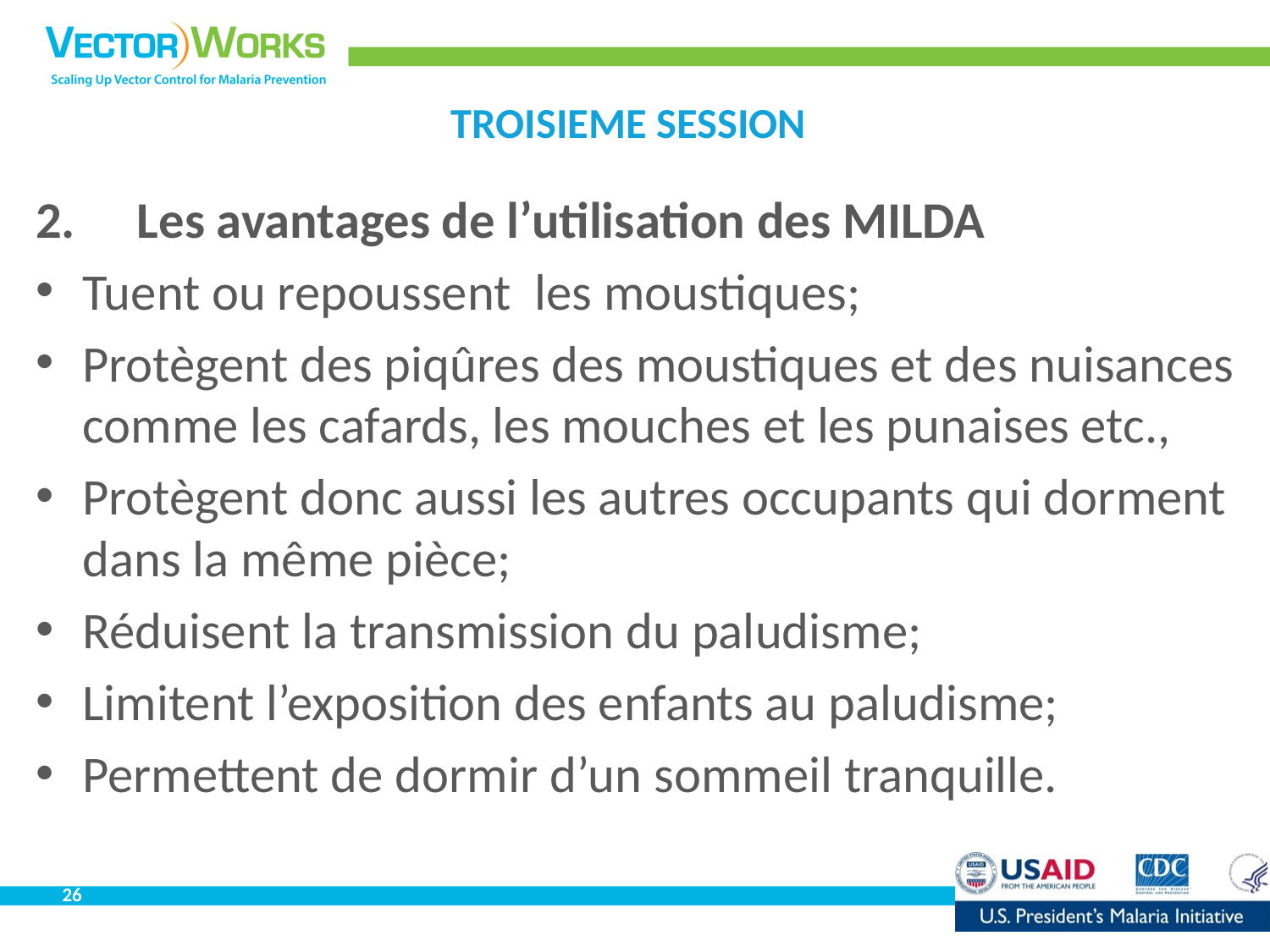

# TROISIEME SESSION
Les avantages de l’utilisation des MILDA
Tuent ou repoussent  les moustiques;
Protègent des piqûres des moustiques et des nuisances comme les cafards, les mouches et les punaises etc.,
Protègent donc aussi les autres occupants qui dorment dans la même pièce;
Réduisent la transmission du paludisme;
Limitent l’exposition des enfants au paludisme;
Permettent de dormir d’un sommeil tranquille.

26